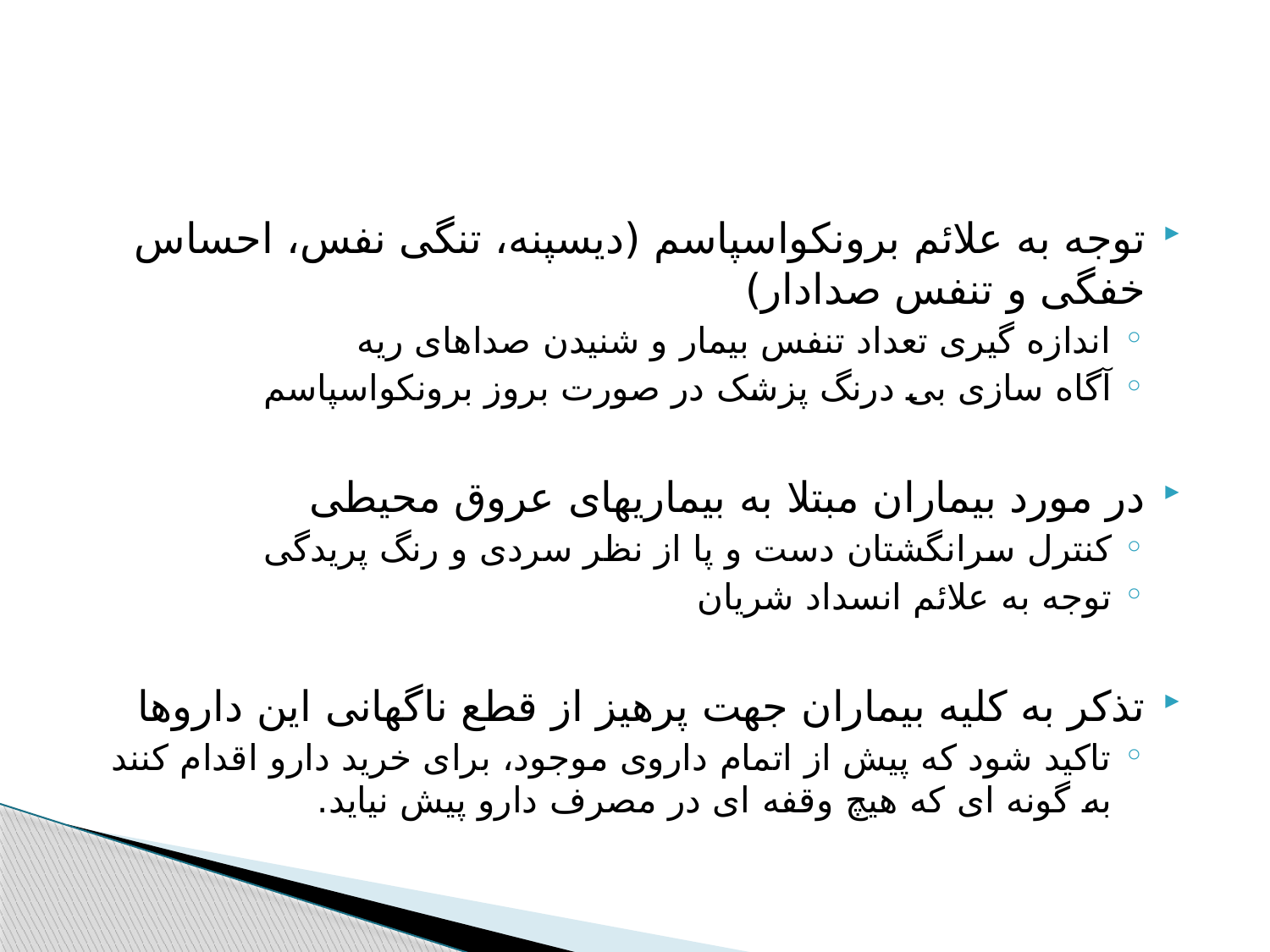

#
توجه به علائم برونکواسپاسم (دیسپنه، تنگی نفس، احساس خفگی و تنفس صدادار)
اندازه گیری تعداد تنفس بیمار و شنیدن صداهای ریه
آگاه سازی بی درنگ پزشک در صورت بروز برونکواسپاسم

در مورد بیماران مبتلا به بیماریهای عروق محیطی
کنترل سرانگشتان دست و پا از نظر سردی و رنگ پریدگی
توجه به علائم انسداد شریان

تذکر به کلیه بیماران جهت پرهیز از قطع ناگهانی این داروها
تاکید شود که پیش از اتمام داروی موجود، برای خرید دارو اقدام کنند به گونه ای که هیچ وقفه ای در مصرف دارو پیش نیاید.